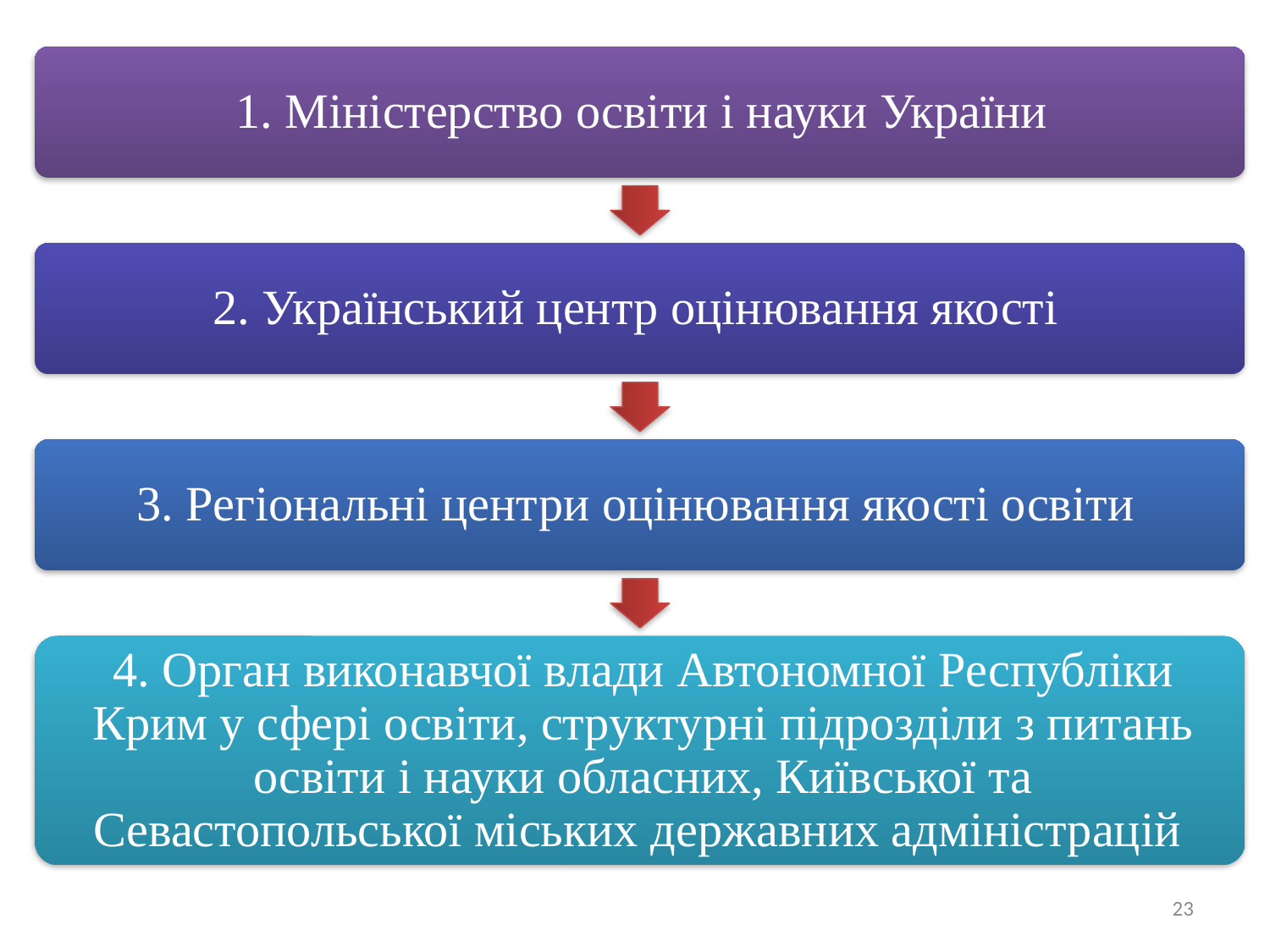

1. Міністерство освіти і науки України

2. Український центр оцінювання якості

3. Регіональні центри оцінювання якості освіти

4. Орган виконавчої влади Автономної Республіки Крим у сфері освіти, структурні підрозділи з питань освіти і науки обласних, Київської та Севастопольської міських державних адміністрацій
23